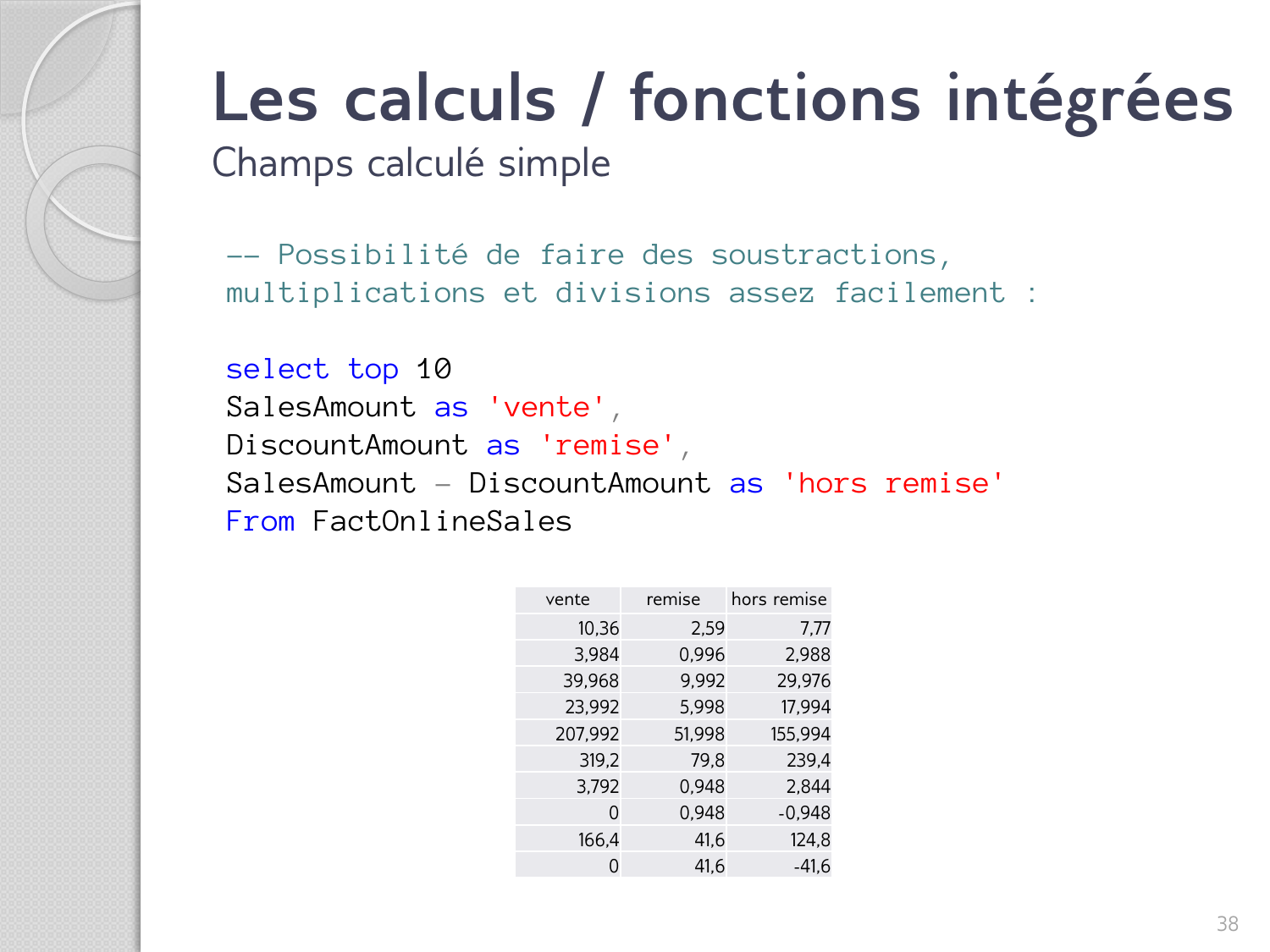

# Les calculs / fonctions intégrées Champs calculé simple
-- Possibilité de faire des soustractions, multiplications et divisions assez facilement :

select top 10
SalesAmount as 'vente',
DiscountAmount as 'remise',
SalesAmount - DiscountAmount as 'hors remise'
From FactOnlineSales
| vente | remise | hors remise |
| --- | --- | --- |
| 10,36 | 2,59 | 7,77 |
| 3,984 | 0,996 | 2,988 |
| 39,968 | 9,992 | 29,976 |
| 23,992 | 5,998 | 17,994 |
| 207,992 | 51,998 | 155,994 |
| 319,2 | 79,8 | 239,4 |
| 3,792 | 0,948 | 2,844 |
| 0 | 0,948 | -0,948 |
| 166,4 | 41,6 | 124,8 |
| 0 | 41,6 | -41,6 |
38